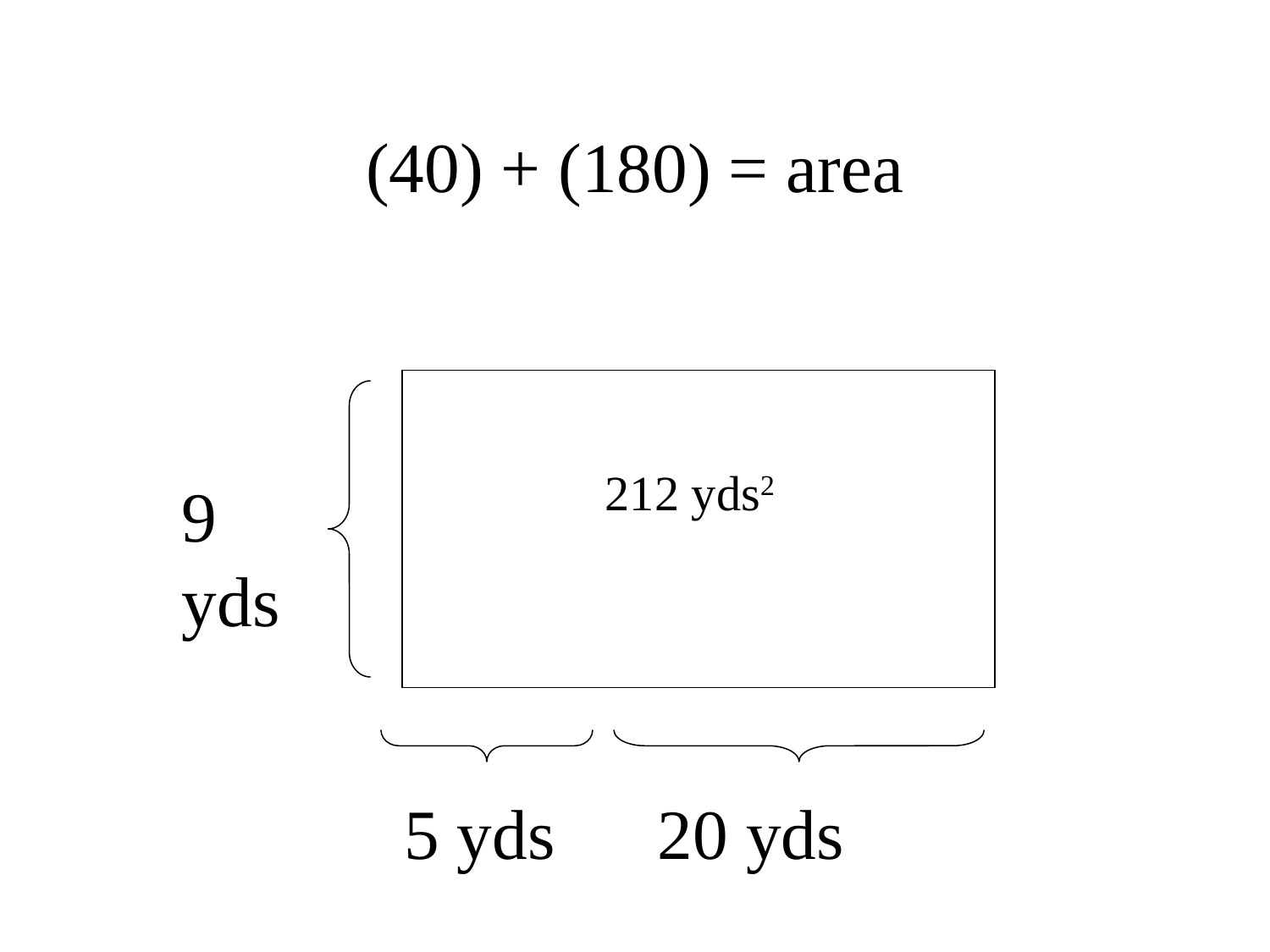

(40) + (180) = area

212 yds2

9 yds

5 yds
   20 yds